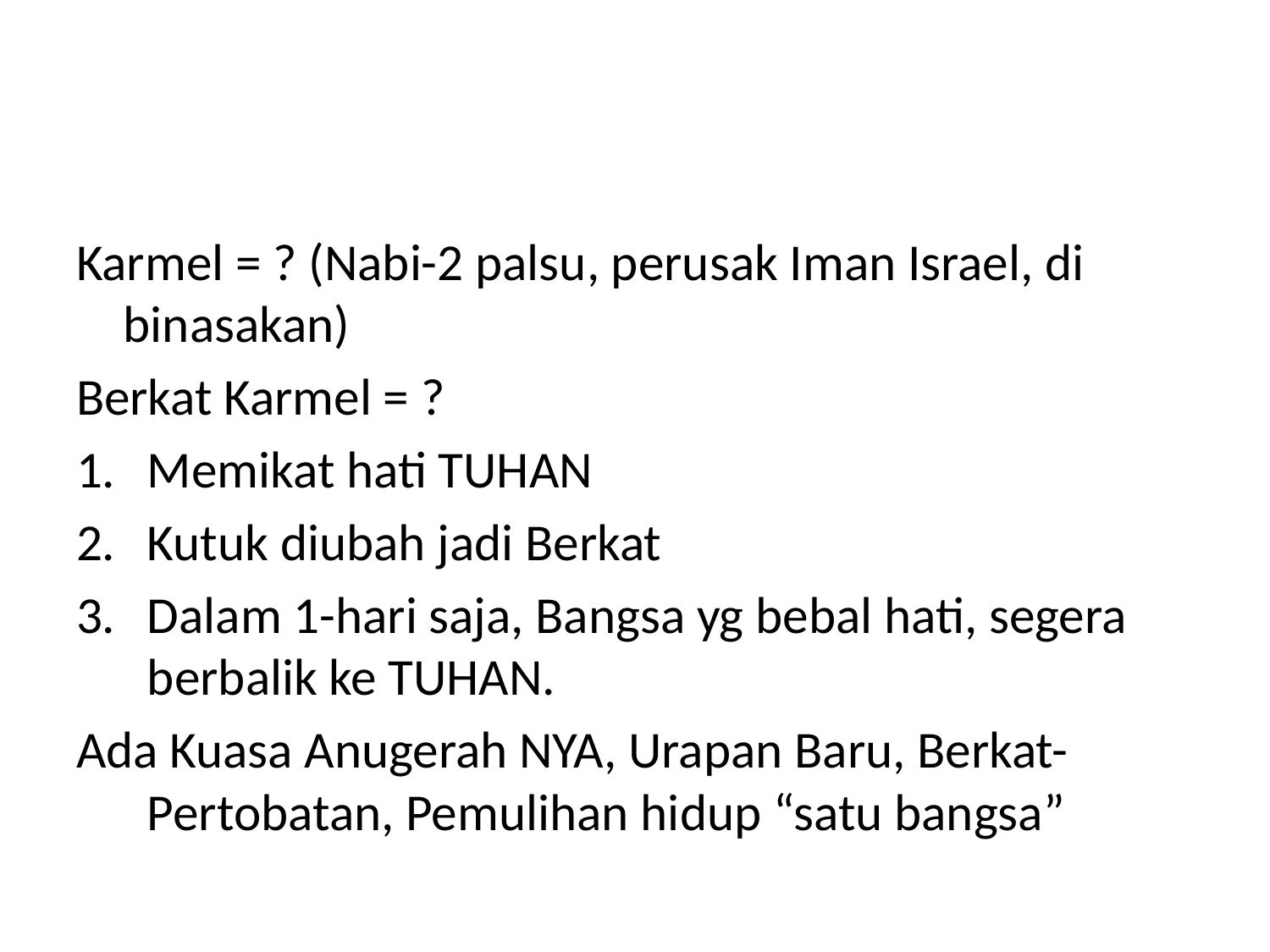

Karmel = ? (Nabi-2 palsu, perusak Iman Israel, di binasakan)
Berkat Karmel = ?
Memikat hati TUHAN
Kutuk diubah jadi Berkat
Dalam 1-hari saja, Bangsa yg bebal hati, segera berbalik ke TUHAN.
Ada Kuasa Anugerah NYA, Urapan Baru, Berkat-Pertobatan, Pemulihan hidup “satu bangsa”